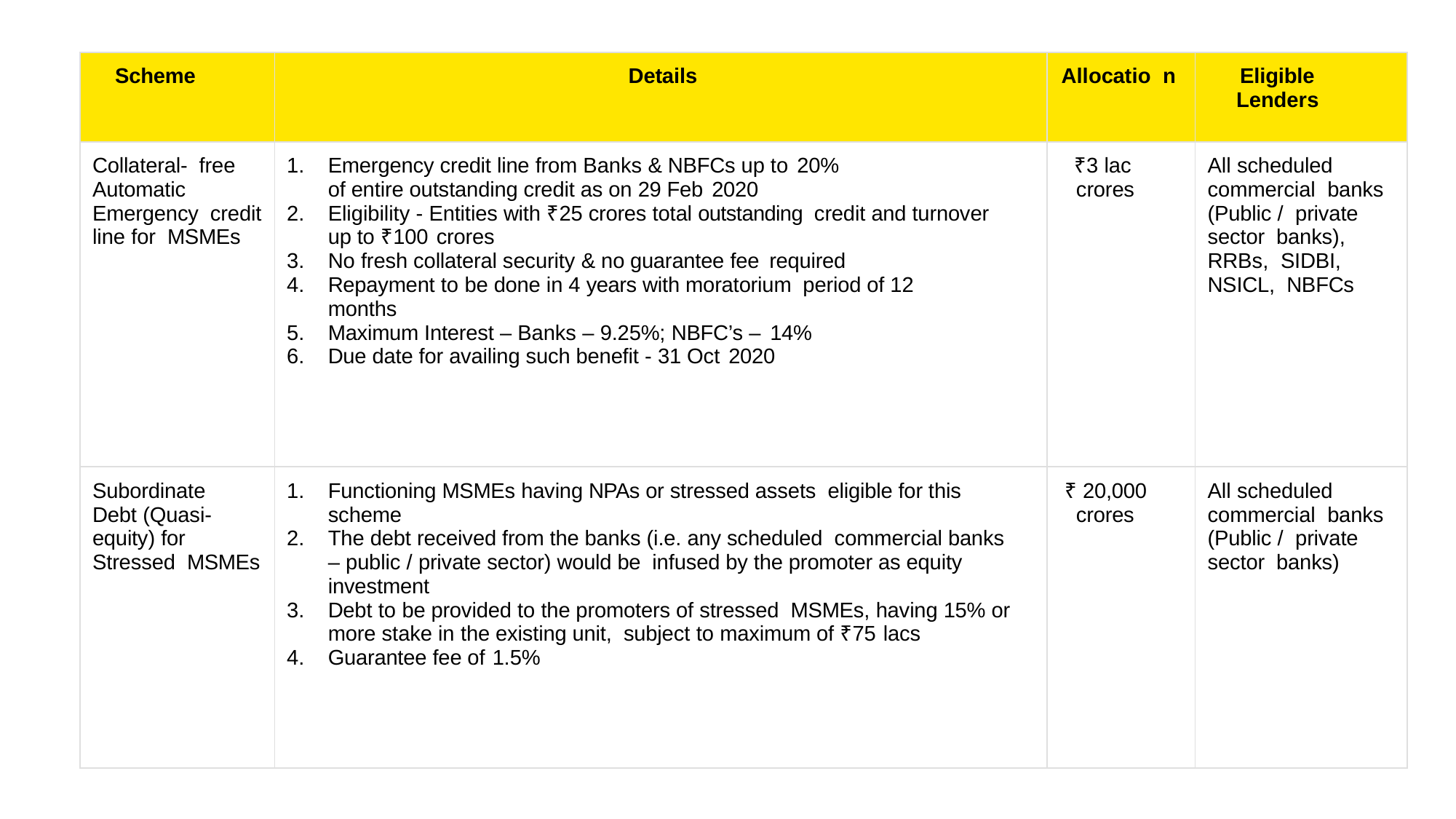

| Scheme | Details | Allocatio n | Eligible Lenders |
| --- | --- | --- | --- |
| Collateral- free Automatic Emergency credit line for MSMEs | Emergency credit line from Banks & NBFCs up to 20% of entire outstanding credit as on 29 Feb 2020 Eligibility - Entities with ₹ 25 crores total outstanding credit and turnover up to ₹ 100 crores No fresh collateral security & no guarantee fee required Repayment to be done in 4 years with moratorium period of 12 months Maximum Interest – Banks – 9.25%; NBFC’s – 14% Due date for availing such benefit - 31 Oct 2020 | ₹ 3 lac crores | All scheduled commercial banks (Public / private sector banks), RRBs, SIDBI, NSICL, NBFCs |
| Subordinate Debt (Quasi- equity) for Stressed MSMEs | Functioning MSMEs having NPAs or stressed assets eligible for this scheme The debt received from the banks (i.e. any scheduled commercial banks – public / private sector) would be infused by the promoter as equity investment Debt to be provided to the promoters of stressed MSMEs, having 15% or more stake in the existing unit, subject to maximum of ₹ 75 lacs Guarantee fee of 1.5% | ₹ 20,000 crores | All scheduled commercial banks (Public / private sector banks) |